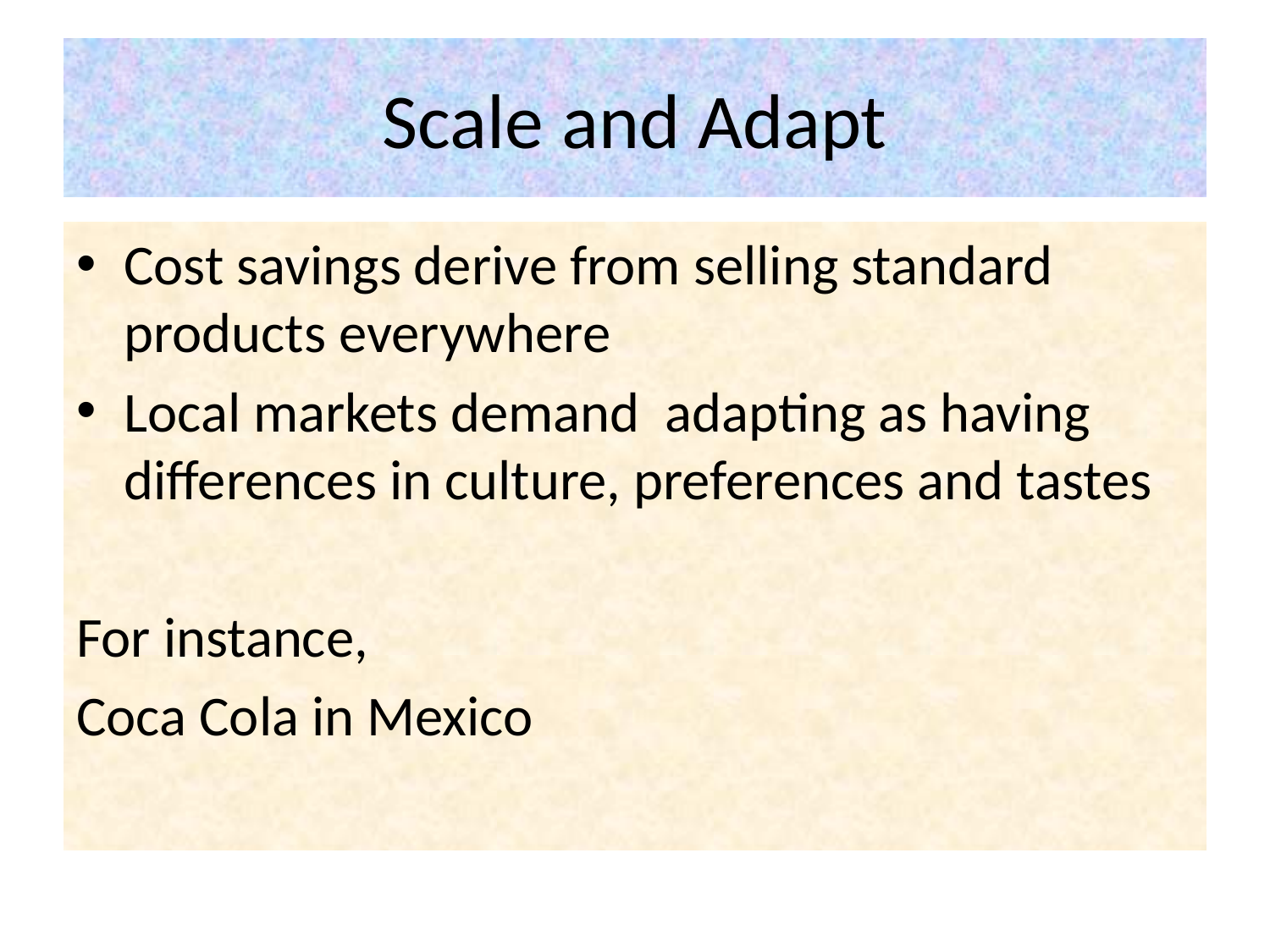

# Scale and Adapt
Cost savings derive from selling standard products everywhere
Local markets demand  adapting as having differences in culture, preferences and tastes

For instance,
Coca Cola in Mexico